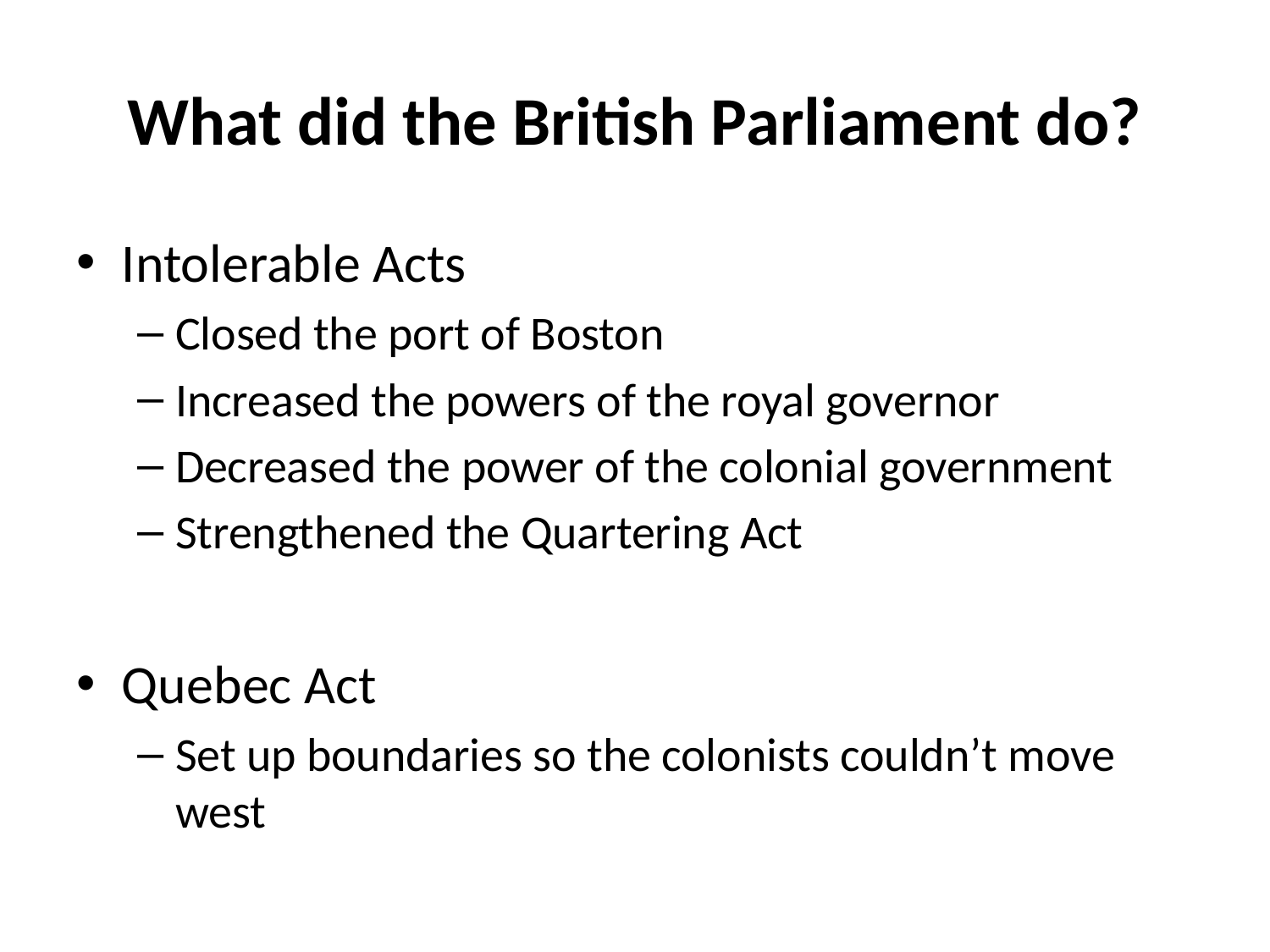

# What did the British Parliament do?
Intolerable Acts
Closed the port of Boston
Increased the powers of the royal governor
Decreased the power of the colonial government
Strengthened the Quartering Act

Quebec Act
Set up boundaries so the colonists couldn’t move west